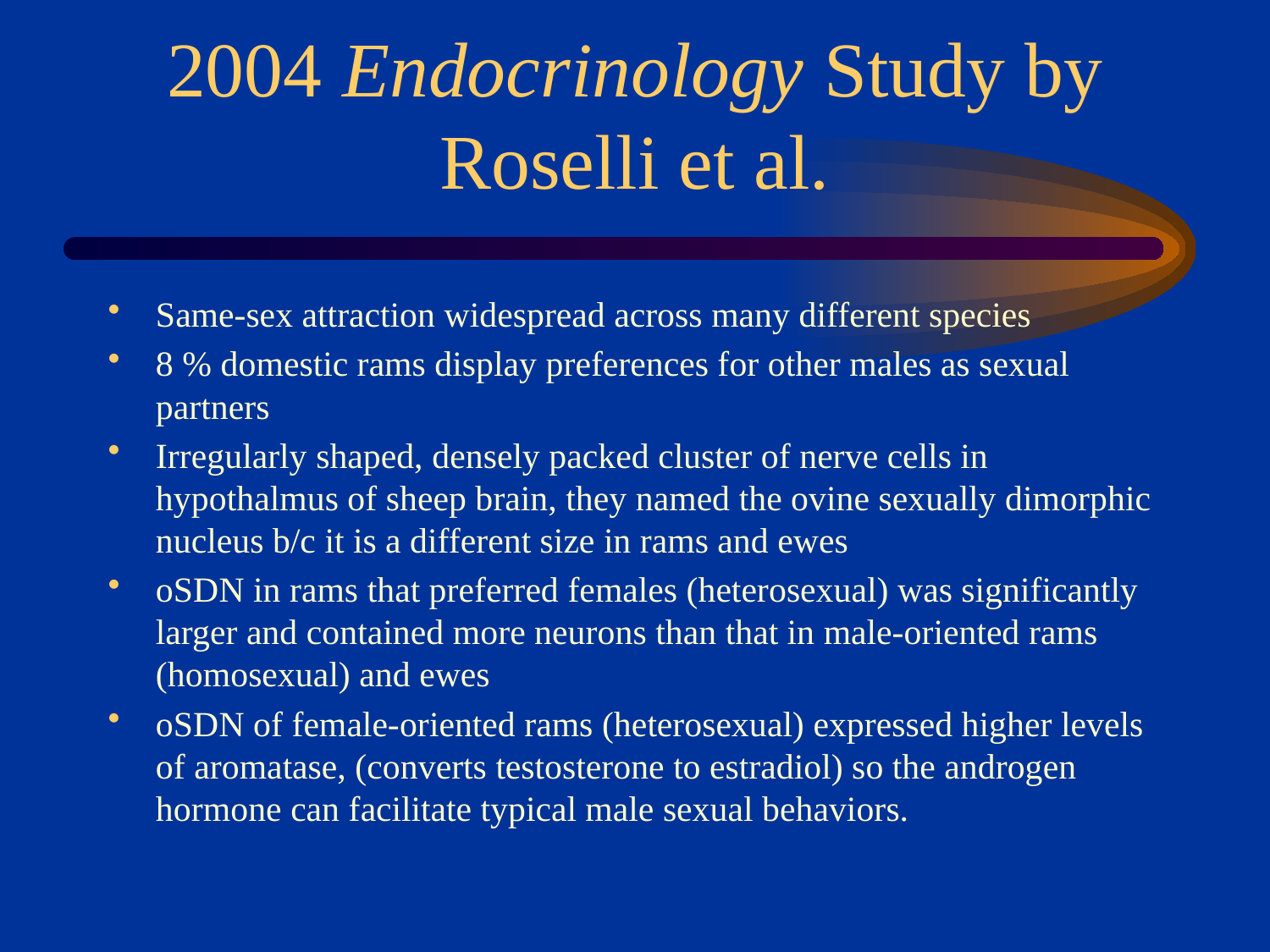

# 2004 Endocrinology Study by Roselli et al.
Same-sex attraction widespread across many different species
8 % domestic rams display preferences for other males as sexual partners
Irregularly shaped, densely packed cluster of nerve cells in hypothalmus of sheep brain, they named the ovine sexually dimorphic nucleus b/c it is a different size in rams and ewes
oSDN in rams that preferred females (heterosexual) was significantly larger and contained more neurons than that in male-oriented rams (homosexual) and ewes
oSDN of female-oriented rams (heterosexual) expressed higher levels of aromatase, (converts testosterone to estradiol) so the androgen hormone can facilitate typical male sexual behaviors.